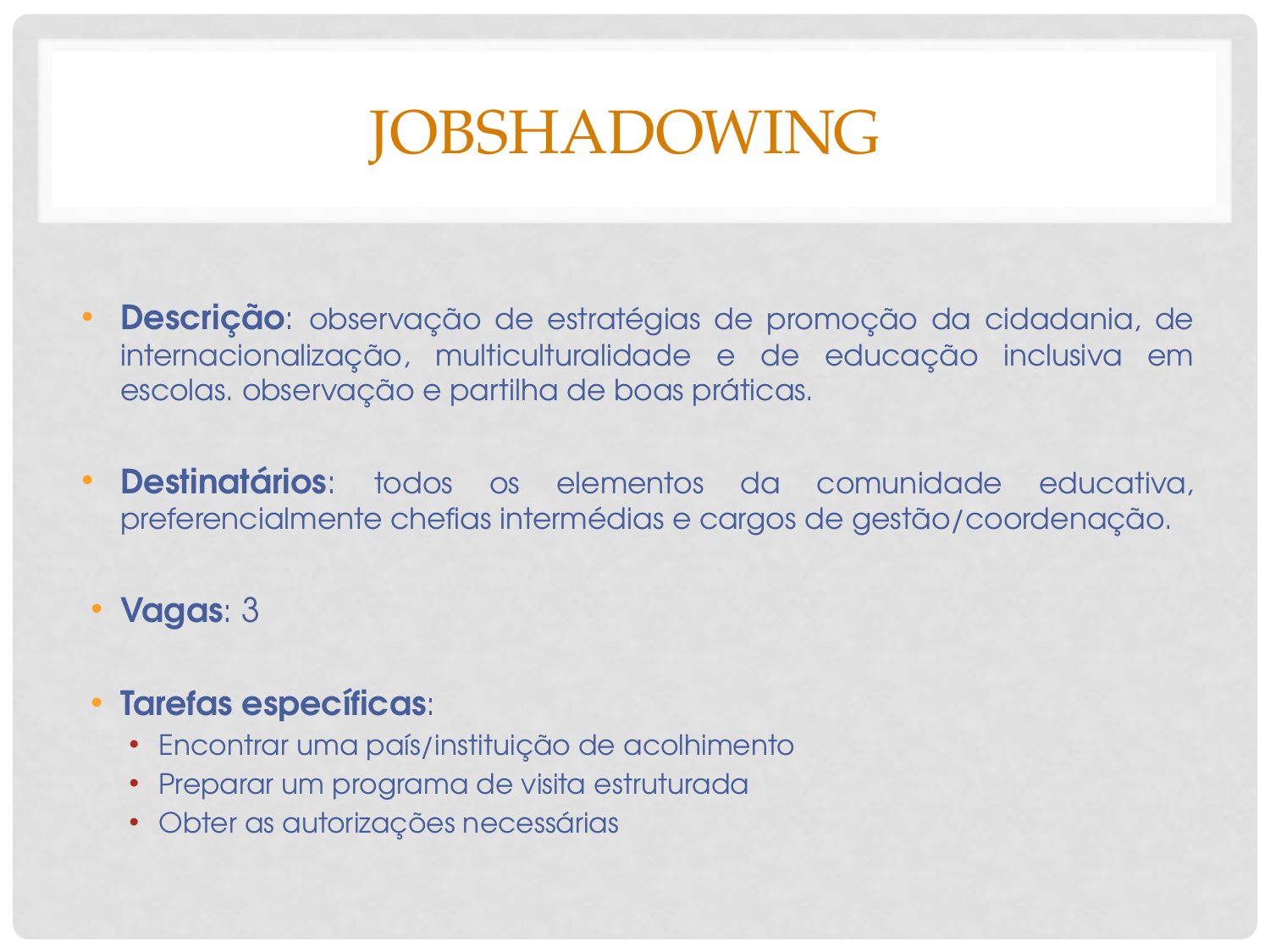

# Jobshadowing

Descrição: observação de estratégias de promoção da cidadania, de internacionalização, multiculturalidade e de educação inclusiva em escolas. observação e partilha de boas práticas.

Destinatários: todos os elementos da comunidade educativa, preferencialmente chefias intermédias e cargos de gestão/coordenação.

Vagas: 3

Tarefas específicas:
Encontrar uma país/instituição de acolhimento
Preparar um programa de visita estruturada
Obter as autorizações necessárias